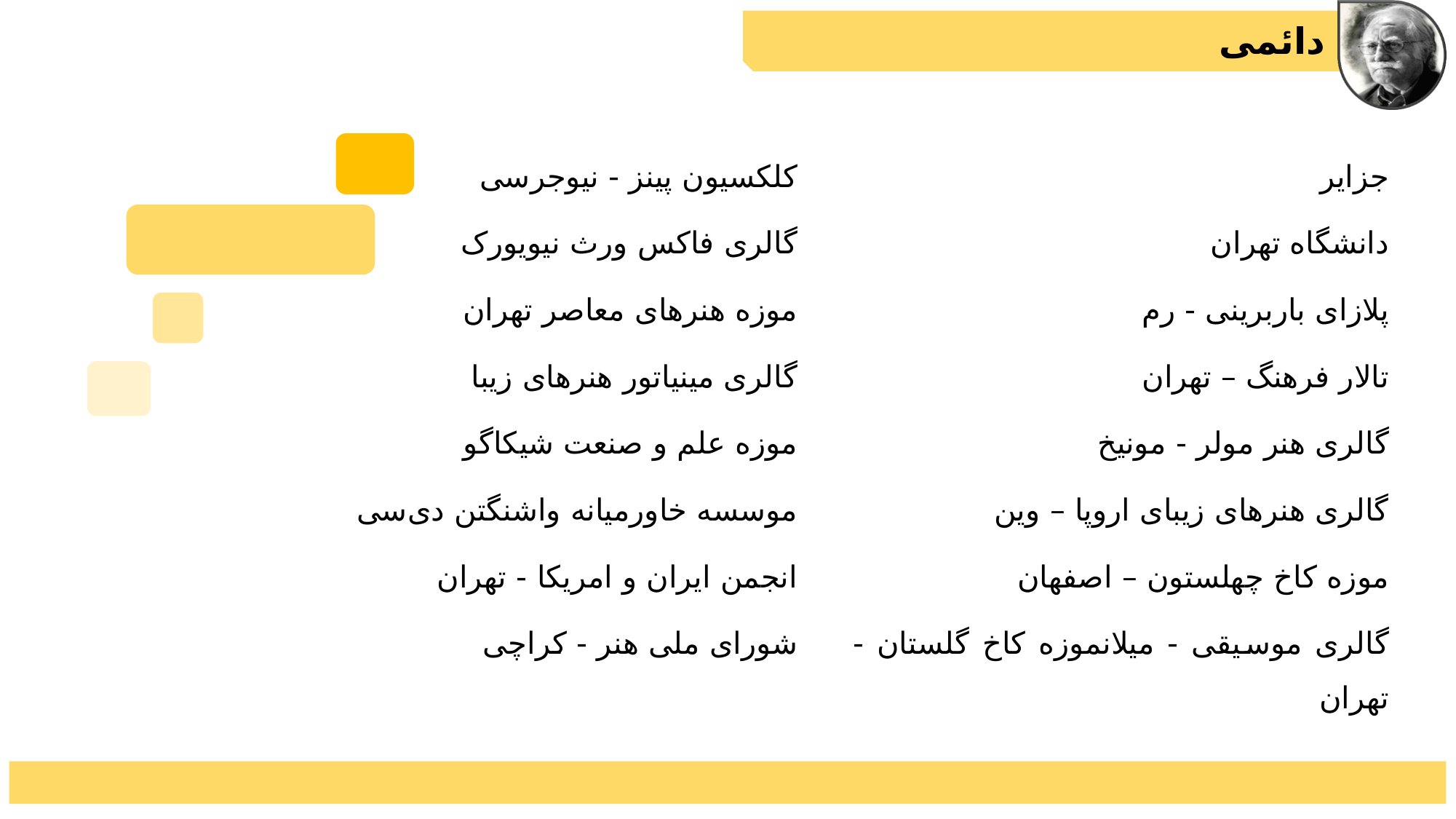

دائمی

کلکسیون پینز - نیوجرسی
گالری فاکس ورث نیویورک
موزه هنرهای معاصر تهران
گالری مینیاتور هنرهای زیبا
موزه علم و صنعت شیکاگو
موسسه خاورمیانه واشنگتن دی‌سی
انجمن ایران و امریکا - تهران
شورای ملی هنر - کراچی
جزایر
دانشگاه تهران
پلازای باربرینی - رم
تالار فرهنگ – تهران
گالری هنر مولر - مونیخ
گالری هنرهای زیبای اروپا – وین
موزه کاخ چهلستون – اصفهان
گالری موسیقی - میلانموزه کاخ گلستان - تهران